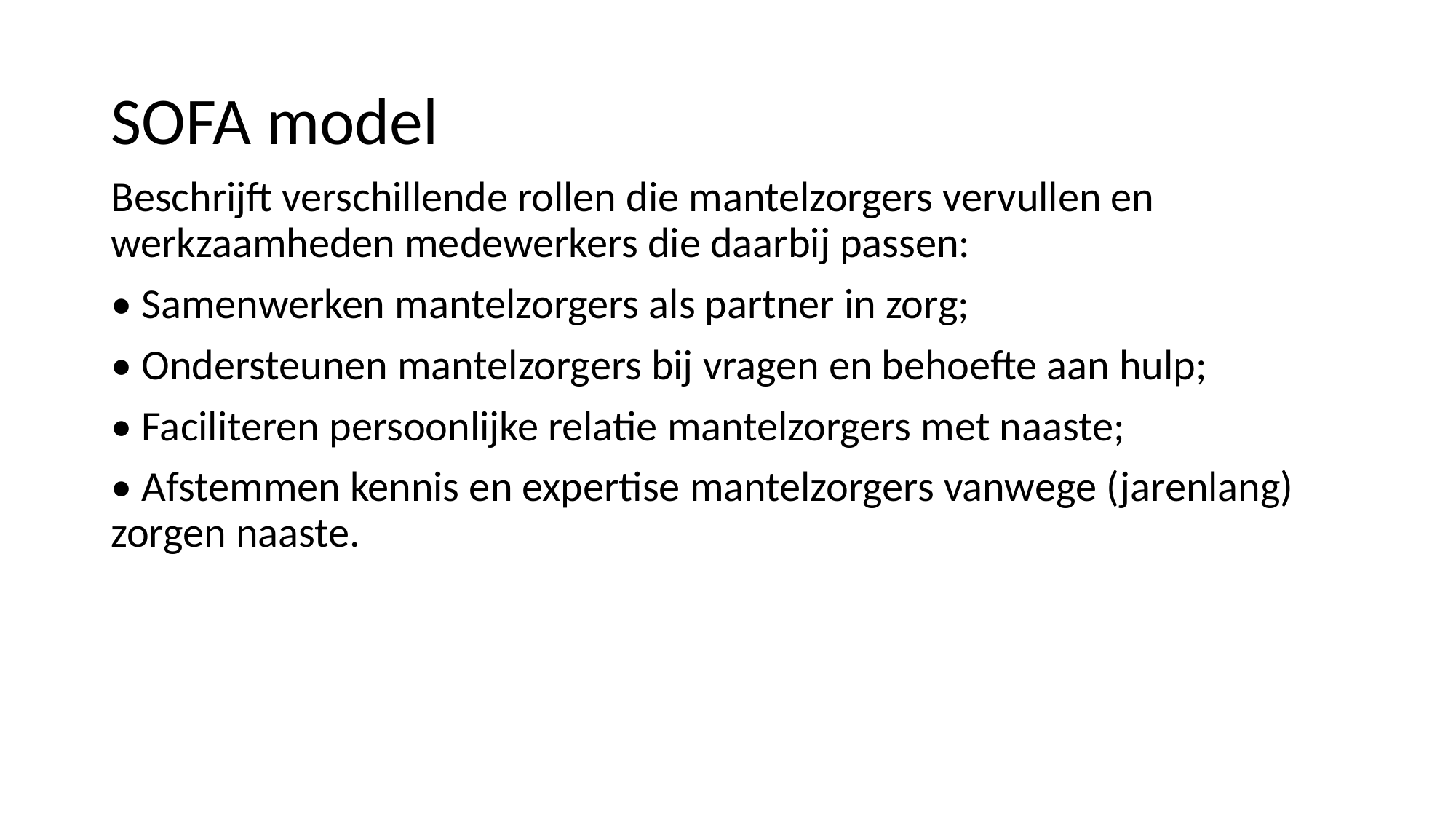

# SOFA model
Beschrijft verschillende rollen die mantelzorgers vervullen en werkzaamheden medewerkers die daarbij passen:
• Samenwerken mantelzorgers als partner in zorg;
• Ondersteunen mantelzorgers bij vragen en behoefte aan hulp;
• Faciliteren persoonlijke relatie mantelzorgers met naaste;
• Afstemmen kennis en expertise mantelzorgers vanwege (jarenlang) zorgen naaste.